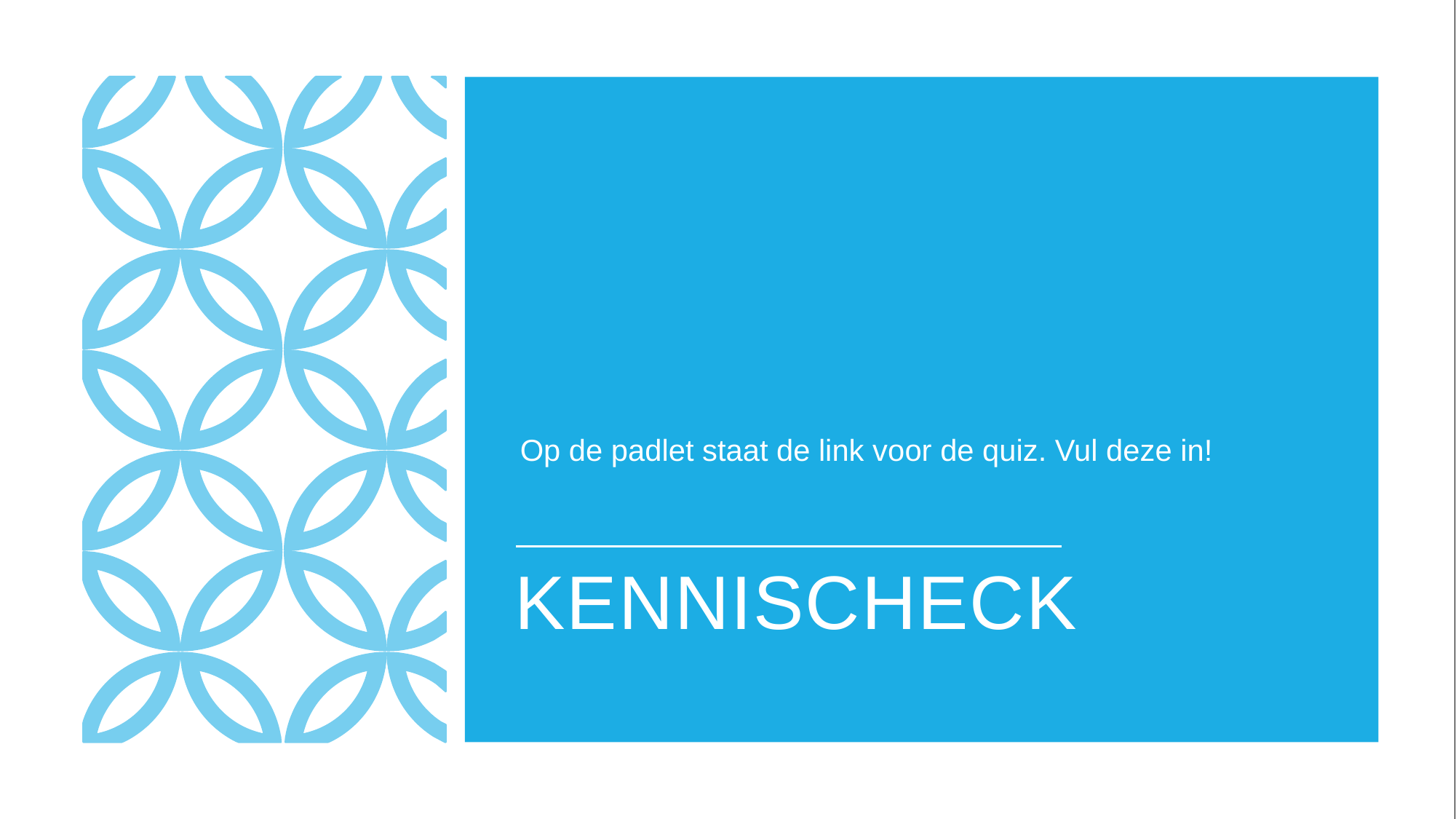

Op de padlet staat de link voor de quiz. Vul deze in!

# Kennischeck